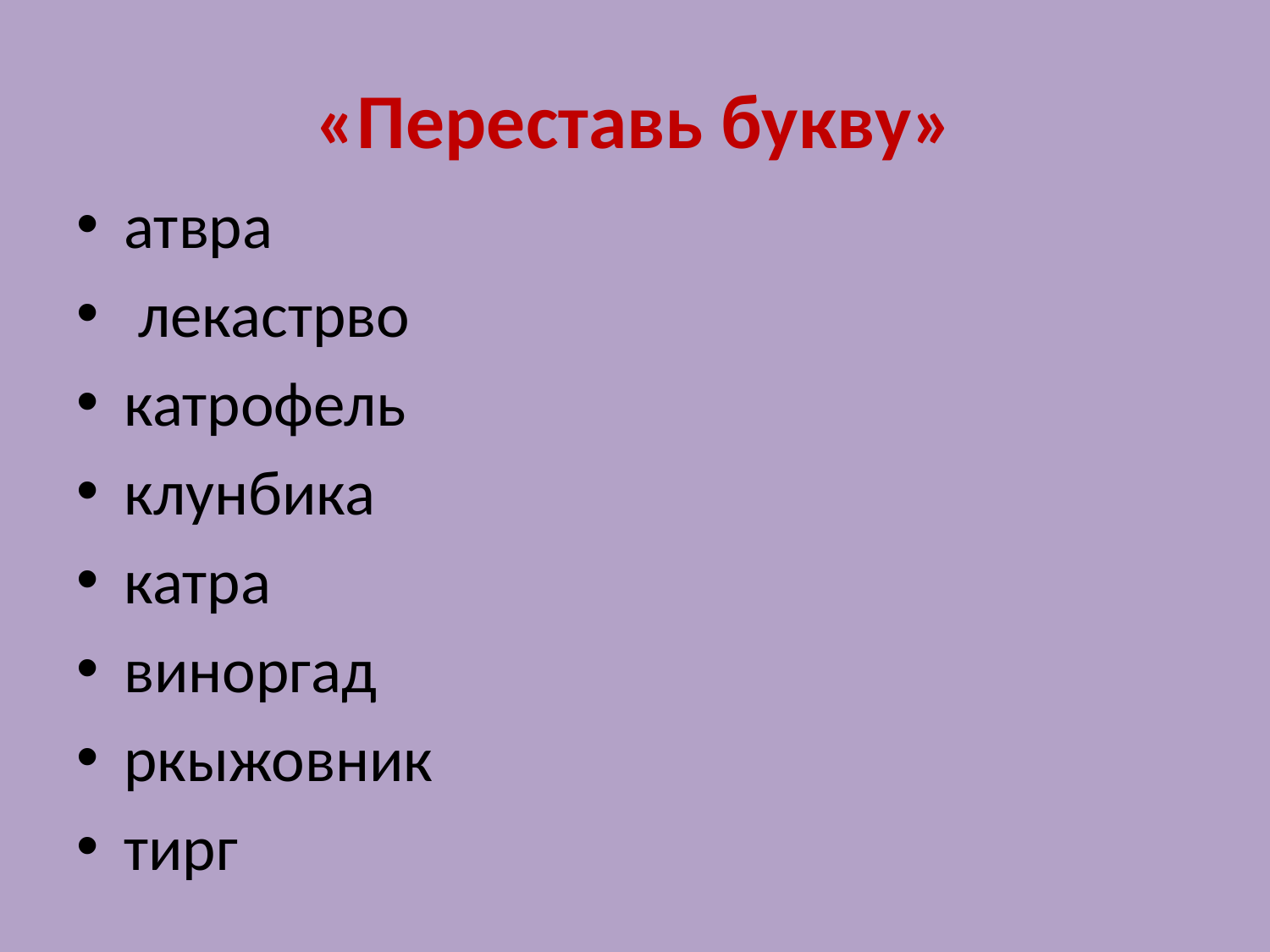

# «Переставь букву»
атвра
 лекастрво
катрофель
клунбика
катра
виноргад
ркыжовник
тирг